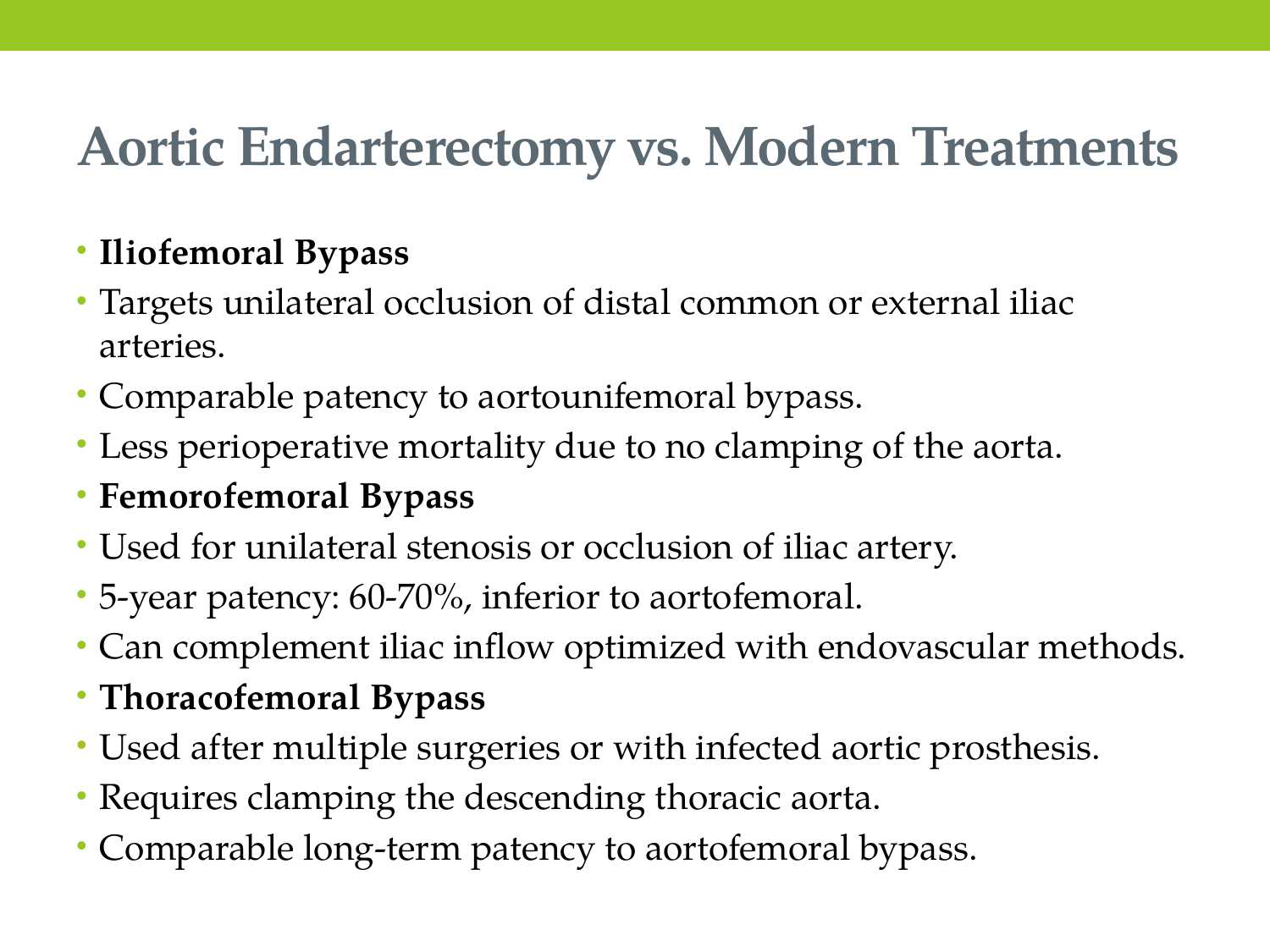

# Aortic Endarterectomy vs. Modern Treatments
Iliofemoral Bypass
Targets unilateral occlusion of distal common or external iliac arteries.
Comparable patency to aortounifemoral bypass.
Less perioperative mortality due to no clamping of the aorta.
Femorofemoral Bypass
Used for unilateral stenosis or occlusion of iliac artery.
5-year patency: 60-70%, inferior to aortofemoral.
Can complement iliac inflow optimized with endovascular methods.
Thoracofemoral Bypass
Used after multiple surgeries or with infected aortic prosthesis.
Requires clamping the descending thoracic aorta.
Comparable long-term patency to aortofemoral bypass.